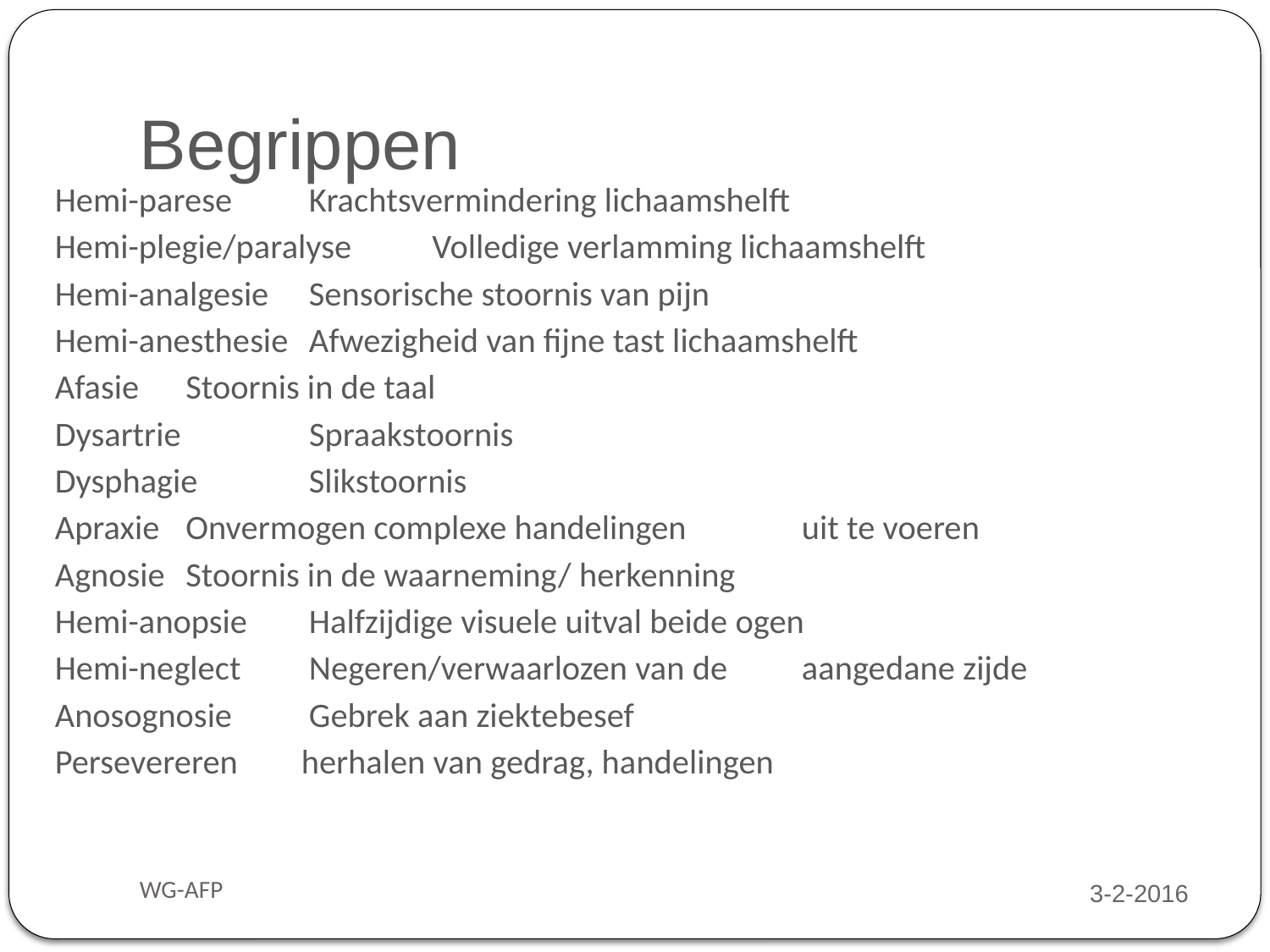

# Begrippen
Hemi-parese		 Krachtsvermindering lichaamshelft
Hemi-plegie/paralyse	 Volledige verlamming lichaamshelft
Hemi-analgesie		 Sensorische stoornis van pijn
Hemi-anesthesie		 Afwezigheid van fijne tast lichaamshelft
Afasie			 Stoornis in de taal
Dysartrie		 Spraakstoornis
Dysphagie		 Slikstoornis
Apraxie			 Onvermogen complexe handelingen 					 uit te voeren
Agnosie			 Stoornis in de waarneming/ herkenning
Hemi-anopsie		 Halfzijdige visuele uitval beide ogen
Hemi-neglect		 Negeren/verwaarlozen van de 						 aangedane zijde
Anosognosie		 Gebrek aan ziektebesef
Persevereren		herhalen van gedrag, handelingen

WG-AFP
3-2-2016